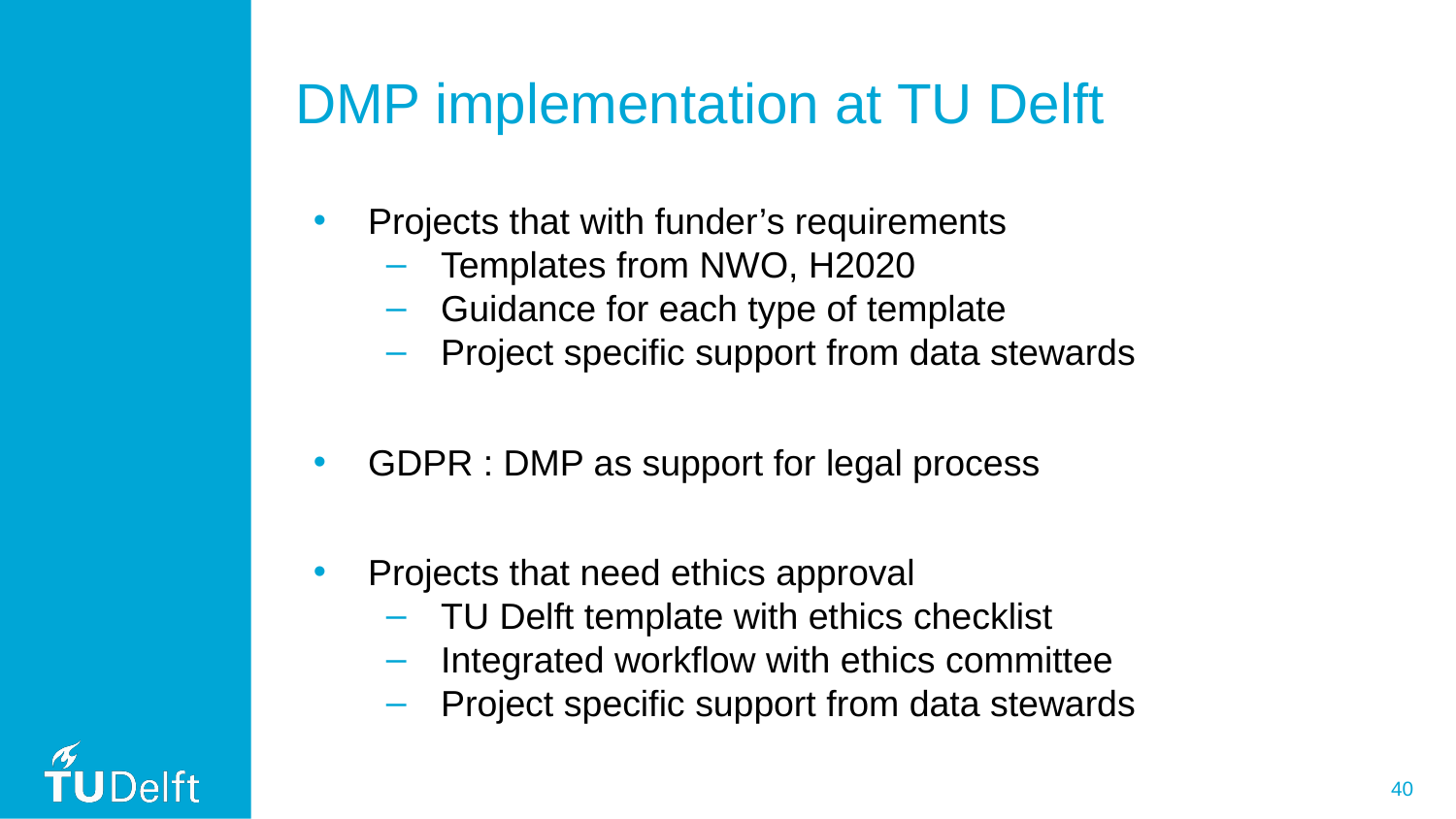

# DMP implementation at TU Delft
Projects that with funder’s requirements
Templates from NWO, H2020
Guidance for each type of template
Project specific support from data stewards

GDPR : DMP as support for legal process

Projects that need ethics approval
TU Delft template with ethics checklist
Integrated workflow with ethics committee
Project specific support from data stewards